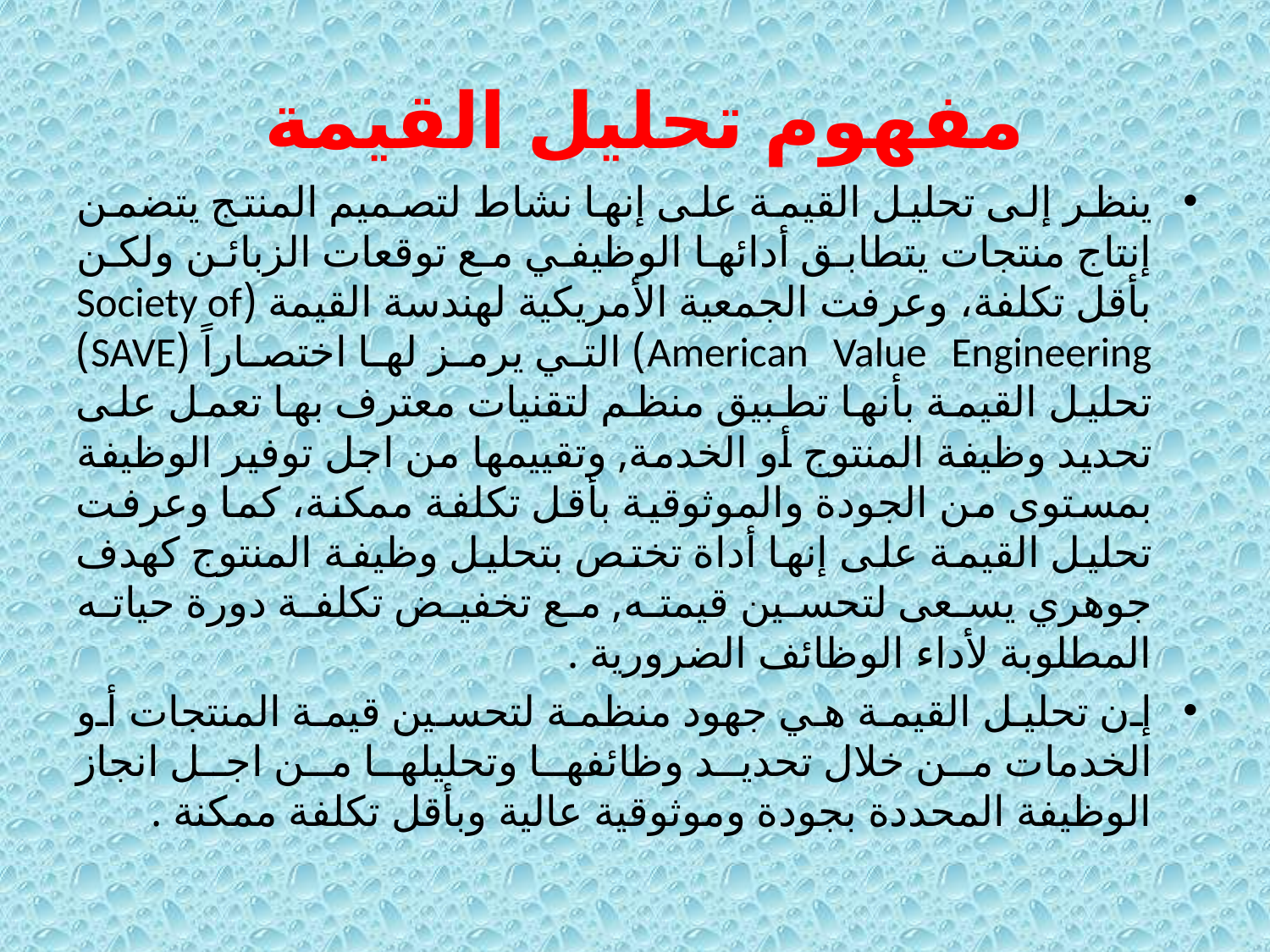

# مفهوم تحليل القيمة
ينظر إلى تحليل القيمة على إنها نشاط لتصميم المنتج يتضمن إنتاج منتجات يتطابق أدائها الوظيفي مع توقعات الزبائن ولكن بأقل تكلفة، وعرفت الجمعية الأمريكية لهندسة القيمة (Society of American Value Engineering) التي يرمز لها اختصاراً (SAVE) تحليل القيمة بأنها تطبيق منظم لتقنيات معترف بها تعمل على تحديد وظيفة المنتوج أو الخدمة, وتقييمها من اجل توفير الوظيفة بمستوى من الجودة والموثوقية بأقل تكلفة ممكنة، كما وعرفت تحليل القيمة على إنها أداة تختص بتحليل وظيفة المنتوج كهدف جوهري يسعى لتحسين قيمته, مع تخفيض تكلفة دورة حياته المطلوبة لأداء الوظائف الضرورية .
إن تحليل القيمة هي جهود منظمة لتحسين قيمة المنتجات أو الخدمات من خلال تحديد وظائفها وتحليلها من اجل انجاز الوظيفة المحددة بجودة وموثوقية عالية وبأقل تكلفة ممكنة .